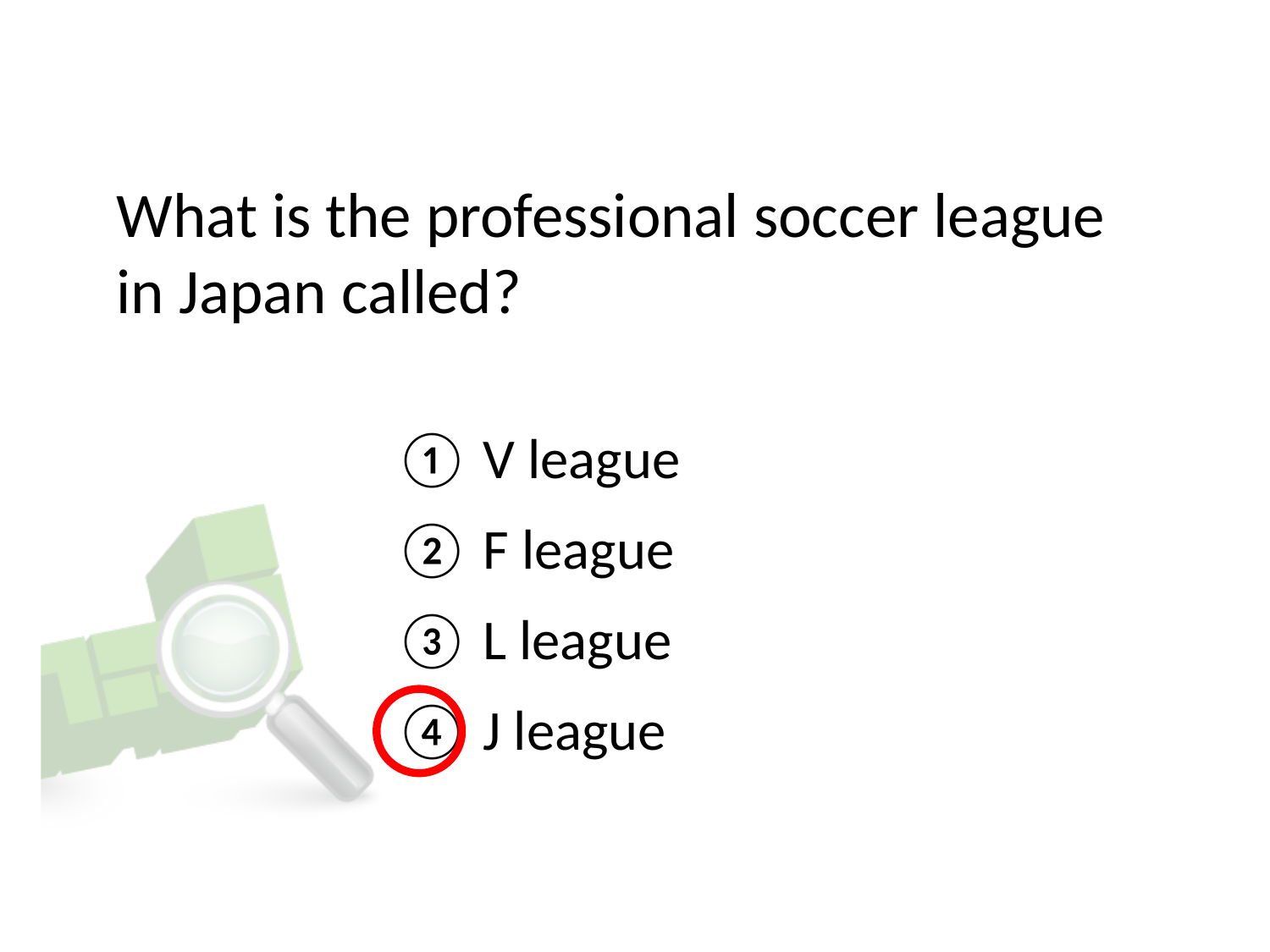

# What is the professional soccer league in Japan called?
① V league
② F league
③ L league
④ J league